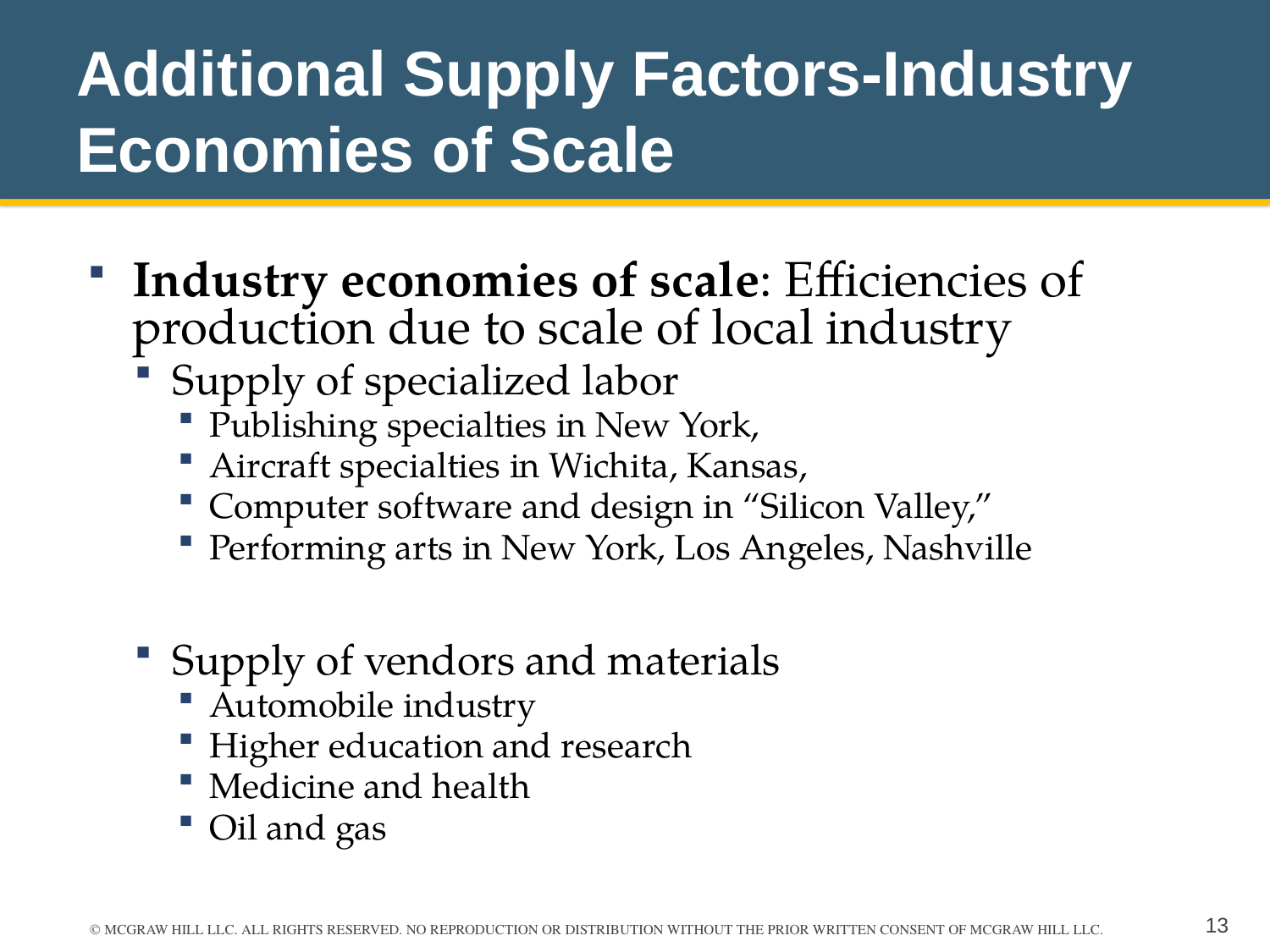

# Additional Supply Factors-Industry Economies of Scale
Industry economies of scale: Efficiencies of production due to scale of local industry
Supply of specialized labor
Publishing specialties in New York,
Aircraft specialties in Wichita, Kansas,
Computer software and design in “Silicon Valley,”
Performing arts in New York, Los Angeles, Nashville

Supply of vendors and materials
Automobile industry
Higher education and research
Medicine and health
Oil and gas

© MCGRAW HILL LLC. ALL RIGHTS RESERVED. NO REPRODUCTION OR DISTRIBUTION WITHOUT THE PRIOR WRITTEN CONSENT OF MCGRAW HILL LLC.
13